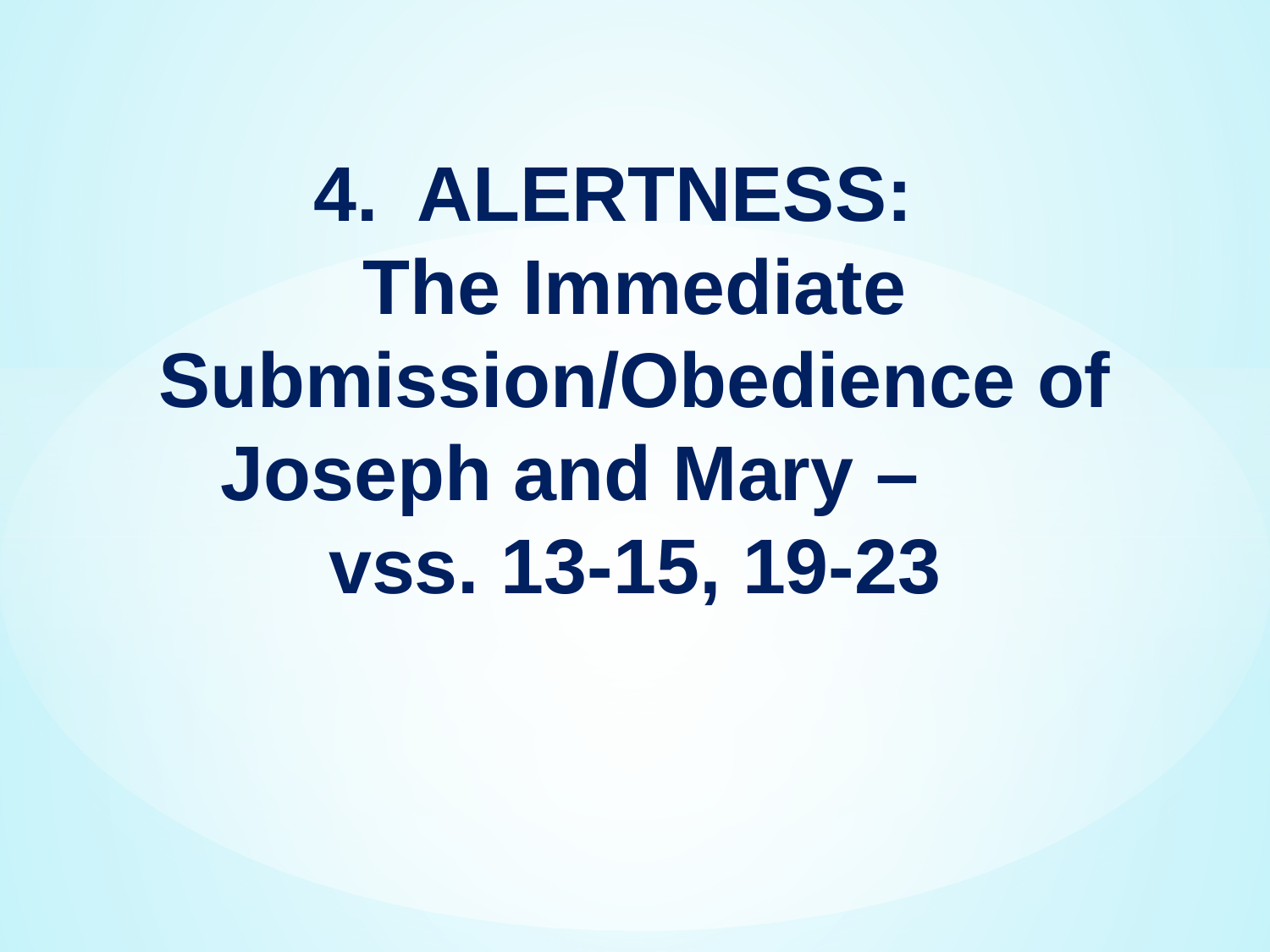

ALERTNESS:
The Immediate Submission/Obedience of Joseph and Mary –       vss. 13-15, 19-23